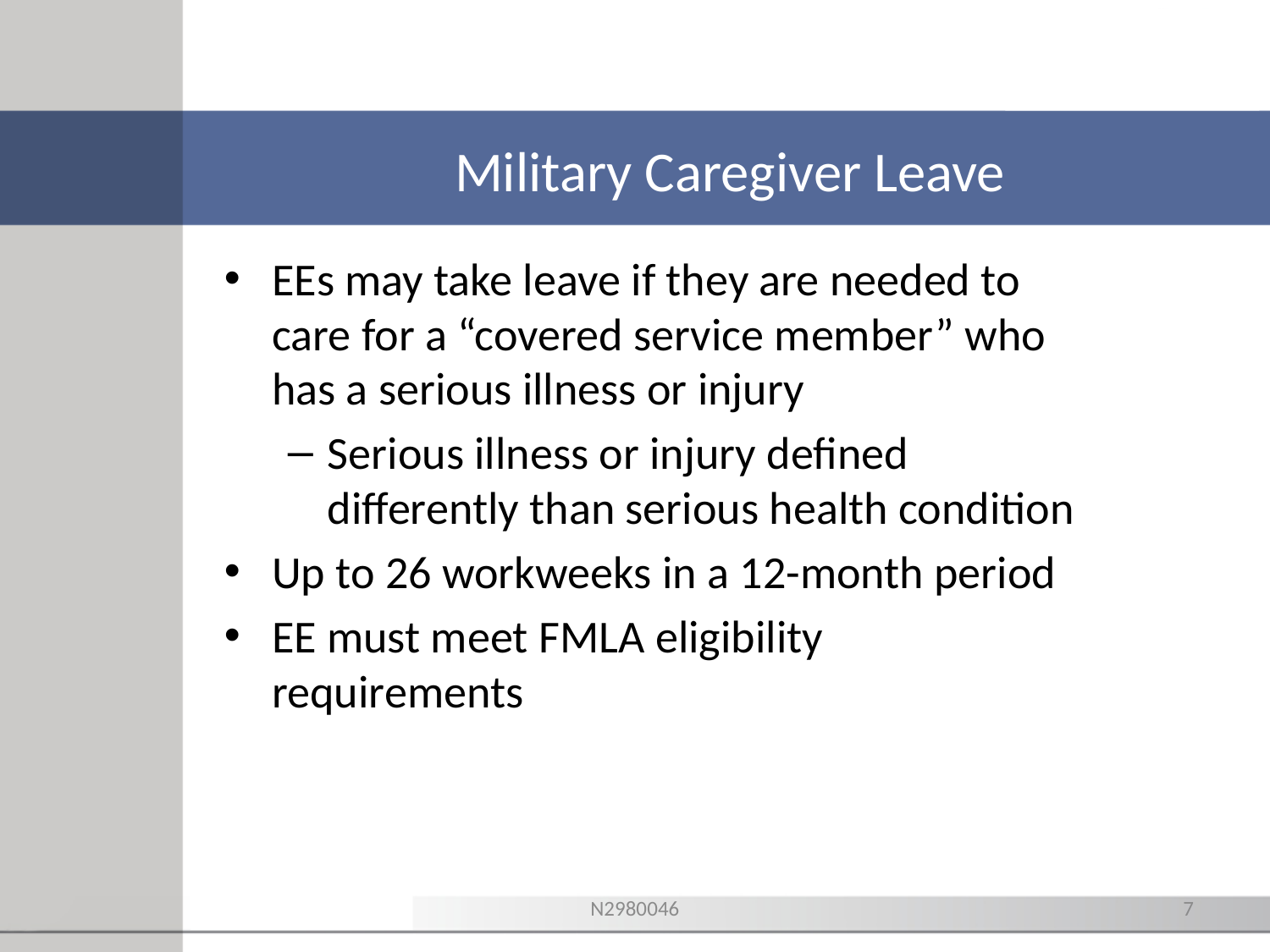

Military Caregiver Leave
EEs may take leave if they are needed to care for a “covered service member” who has a serious illness or injury
Serious illness or injury defined differently than serious health condition
Up to 26 workweeks in a 12-month period
EE must meet FMLA eligibility requirements
N2980046
7